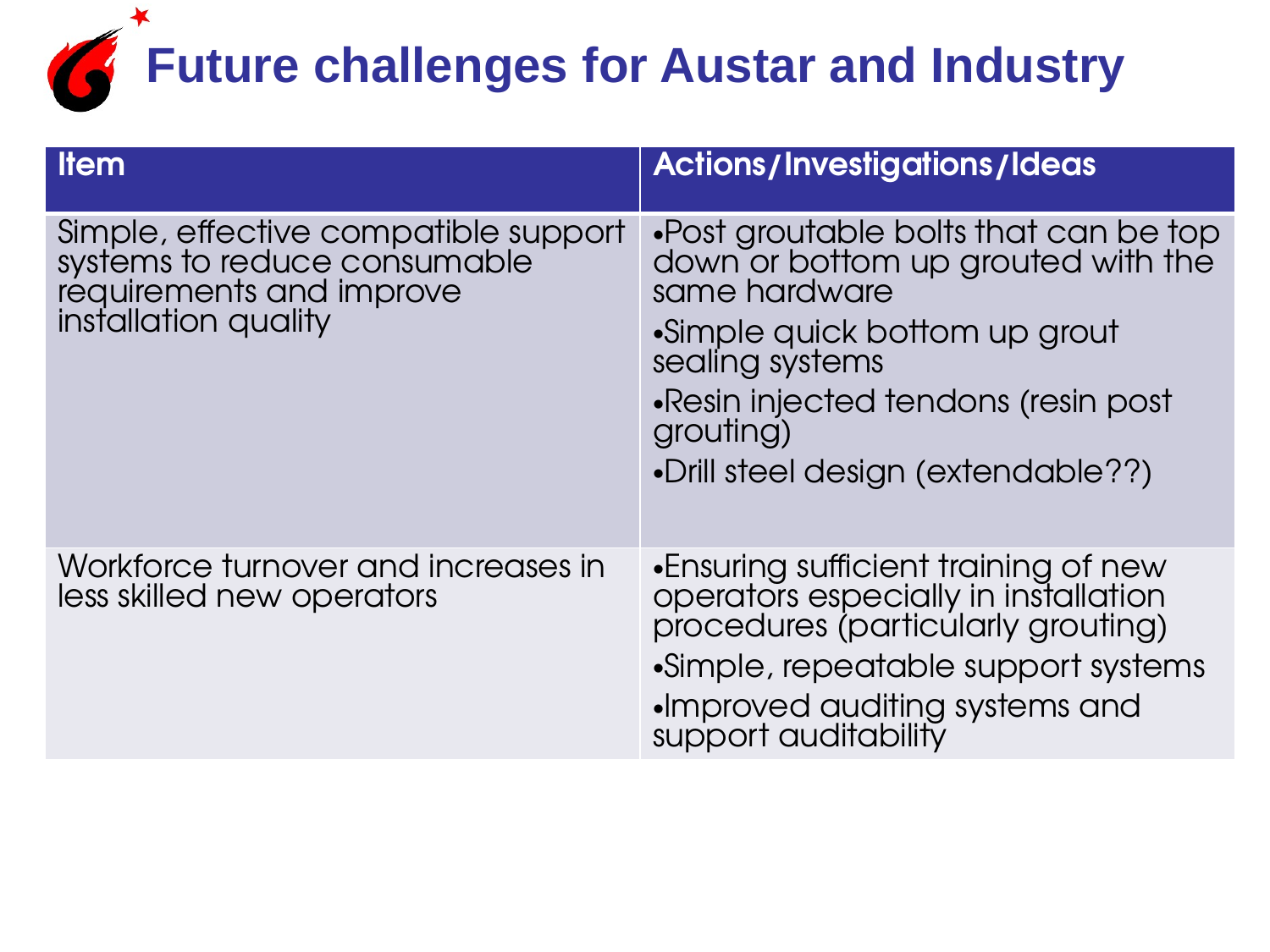

# Future challenges for Austar and Industry
| Item | Actions/Investigations/Ideas |
| --- | --- |
| Simple, effective compatible support systems to reduce consumable requirements and improve installation quality | Post groutable bolts that can be top down or bottom up grouted with the same hardware Simple quick bottom up grout sealing systems Resin injected tendons (resin post grouting) Drill steel design (extendable??) |
| Workforce turnover and increases in less skilled new operators | Ensuring sufficient training of new operators especially in installation procedures (particularly grouting) Simple, repeatable support systems Improved auditing systems and support auditability |